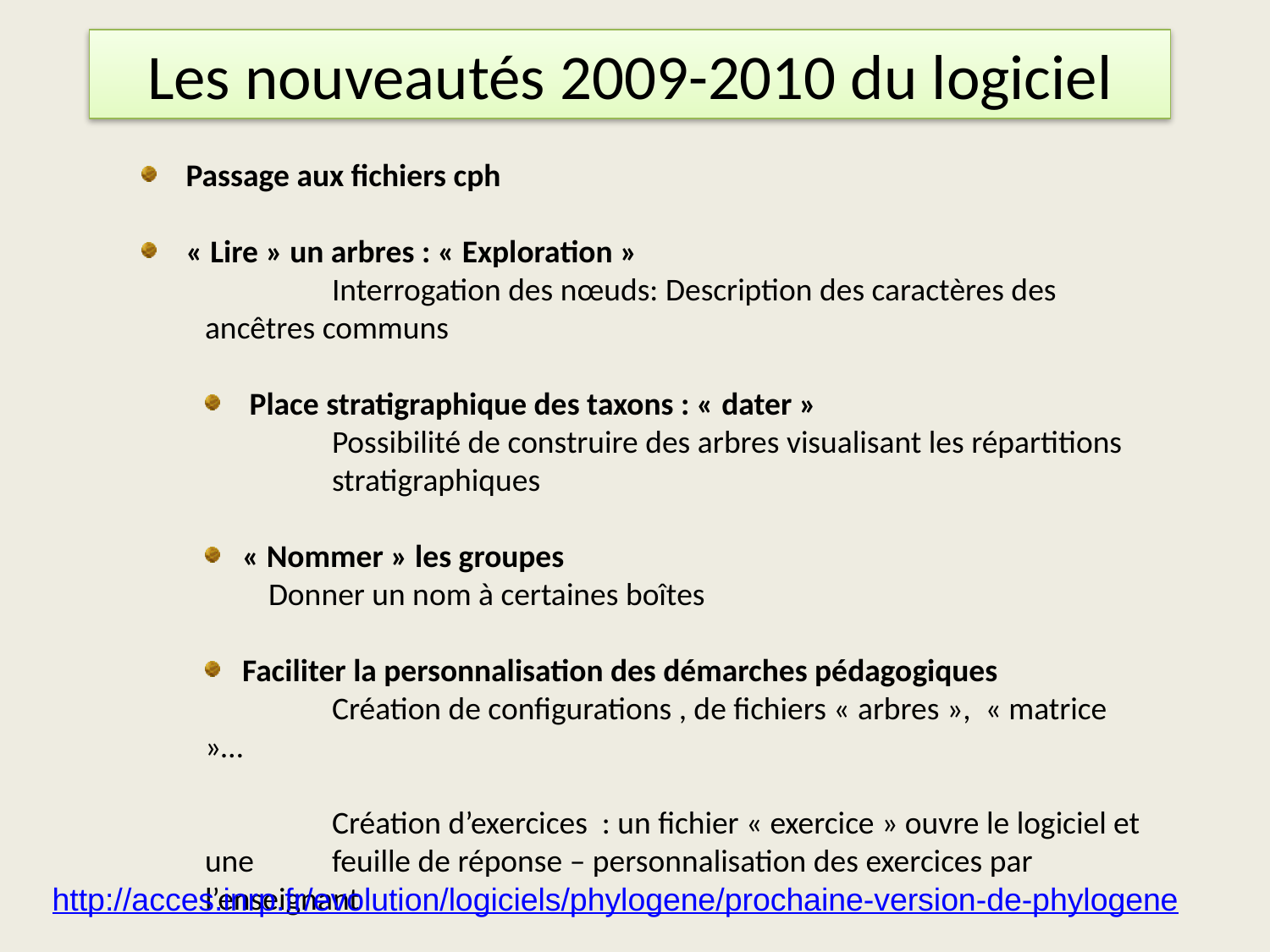

Les nouveautés 2009-2010 du logiciel
  Passage aux fichiers cph

  « Lire » un arbres : « Exploration »
	Interrogation des nœuds: Description des caractères des ancêtres communs

  Place stratigraphique des taxons : « dater »
	Possibilité de construire des arbres visualisant les répartitions 	stratigraphiques

 « Nommer » les groupes
Donner un nom à certaines boîtes

 Faciliter la personnalisation des démarches pédagogiques
	Création de configurations , de fichiers « arbres »,  « matrice »…

	Création d’exercices  : un fichier « exercice » ouvre le logiciel et une 	feuille de réponse – personnalisation des exercices par l’enseignant

http://acces.inrp.fr/evolution/logiciels/phylogene/prochaine-version-de-phylogene